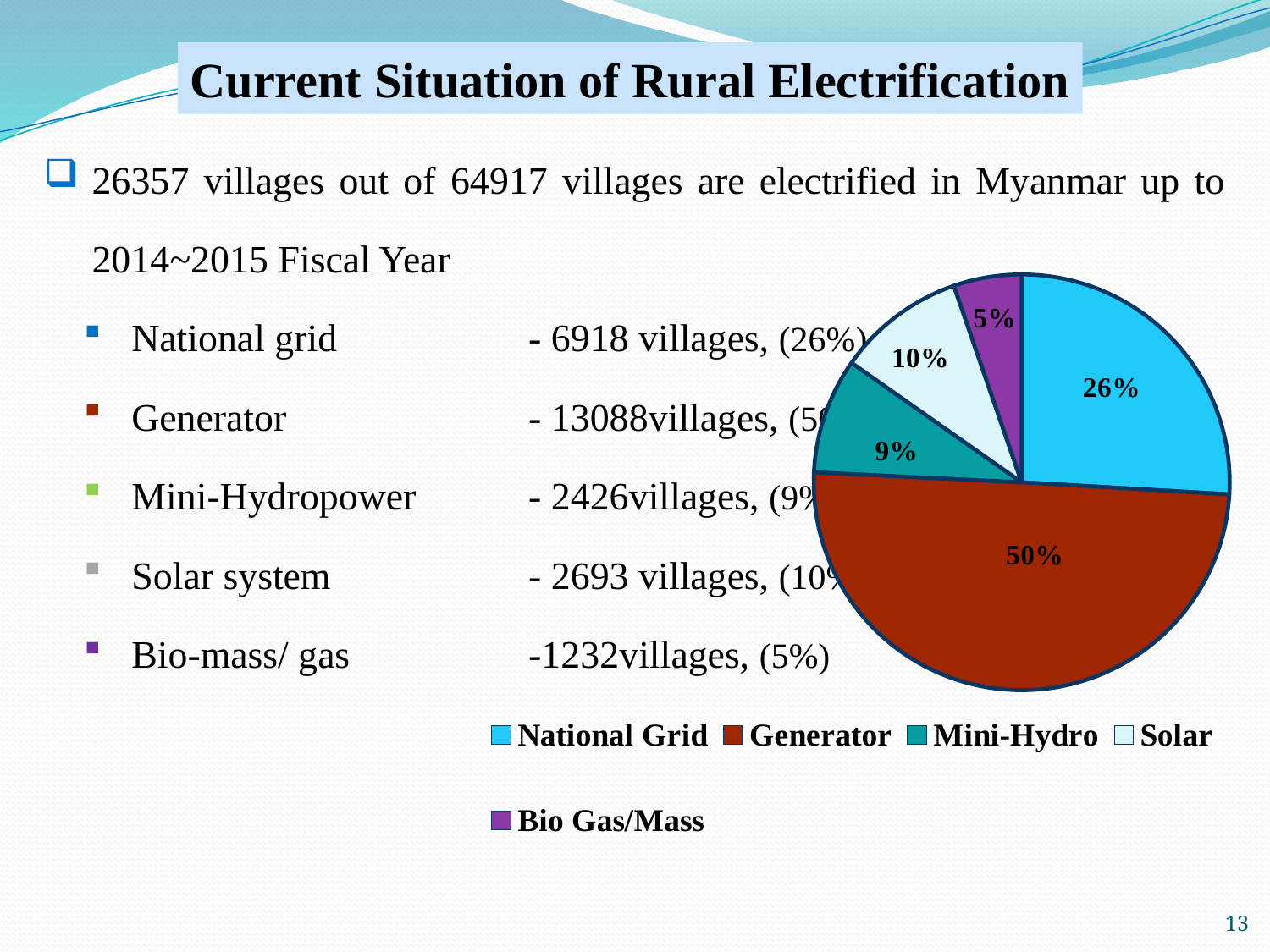

Current Situation of Rural Electrification
26357 villages out of 64917 villages are electrified in Myanmar up to 2014~2015 Fiscal Year
National grid 	- 6918 villages, (26%)
Generator 	- 13088villages, (50%)
Mini-Hydropower 	- 2426villages, (9%)
Solar system	- 2693 villages, (10%)
Bio-mass/ gas	-1232villages, (5%)

### Chart

| Category | Sales |
|---|---|
| National Grid | 0.26 |
| Generator | 0.5 |
| Mini-Hydro | 0.09000000000000002 |
| Solar  | 0.1 |
| Bio Gas/Mass | 0.05300000000000001 |
13